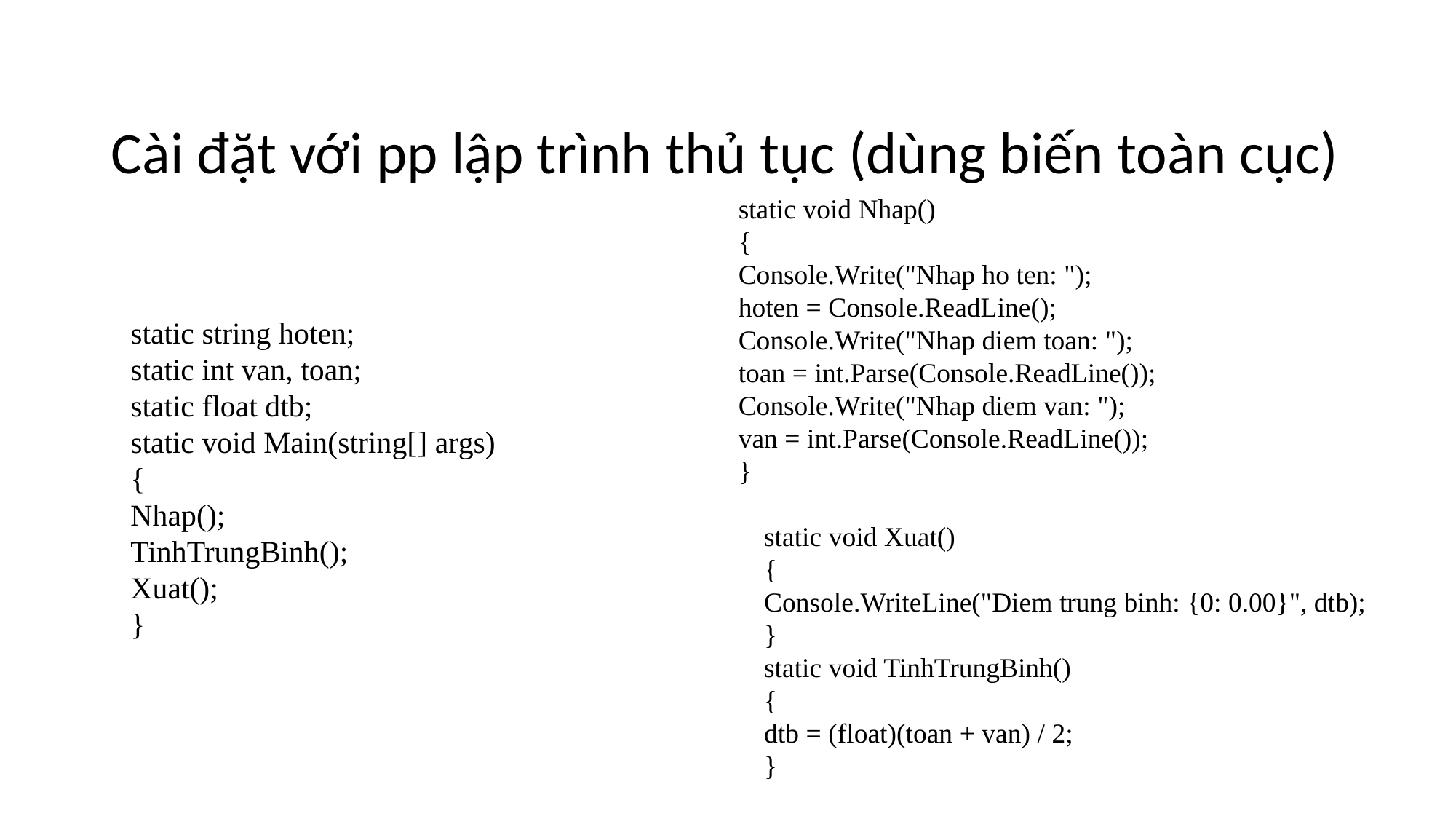

# Cài đặt với pp lập trình thủ tục (dùng biến toàn cục)

static void Nhap()
{
Console.Write("Nhap ho ten: ");
hoten = Console.ReadLine();
Console.Write("Nhap diem toan: ");
toan = int.Parse(Console.ReadLine());
Console.Write("Nhap diem van: ");
van = int.Parse(Console.ReadLine());
}

static string hoten;
static int van, toan;
static float dtb;
static void Main(string[] args)
{
Nhap();
TinhTrungBinh();
Xuat();
}

static void Xuat()
{
Console.WriteLine("Diem trung binh: {0: 0.00}", dtb);
}
static void TinhTrungBinh()
{
dtb = (float)(toan + van) / 2;
}